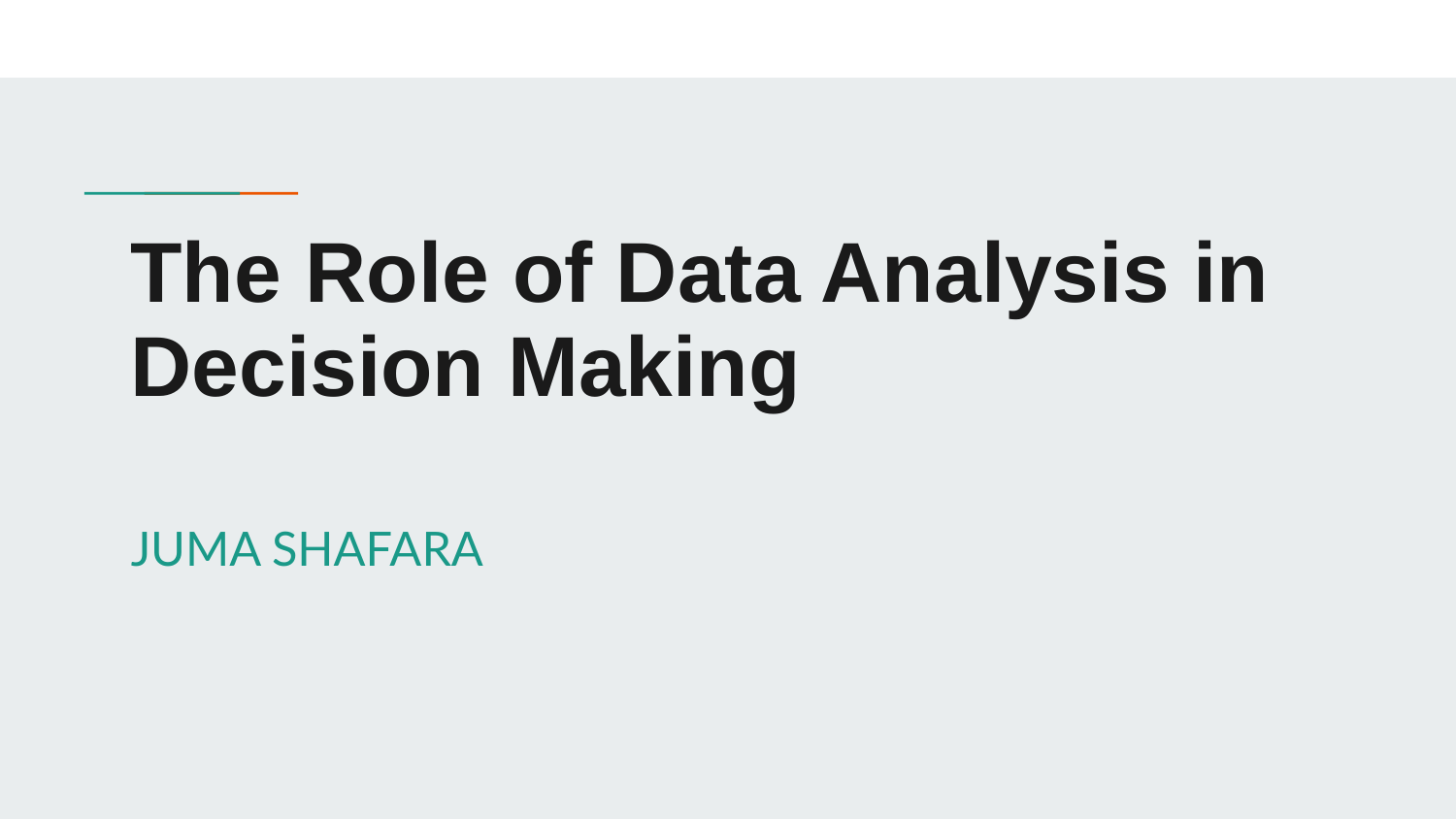

# The Role of Data Analysis in Decision Making
JUMA SHAFARA